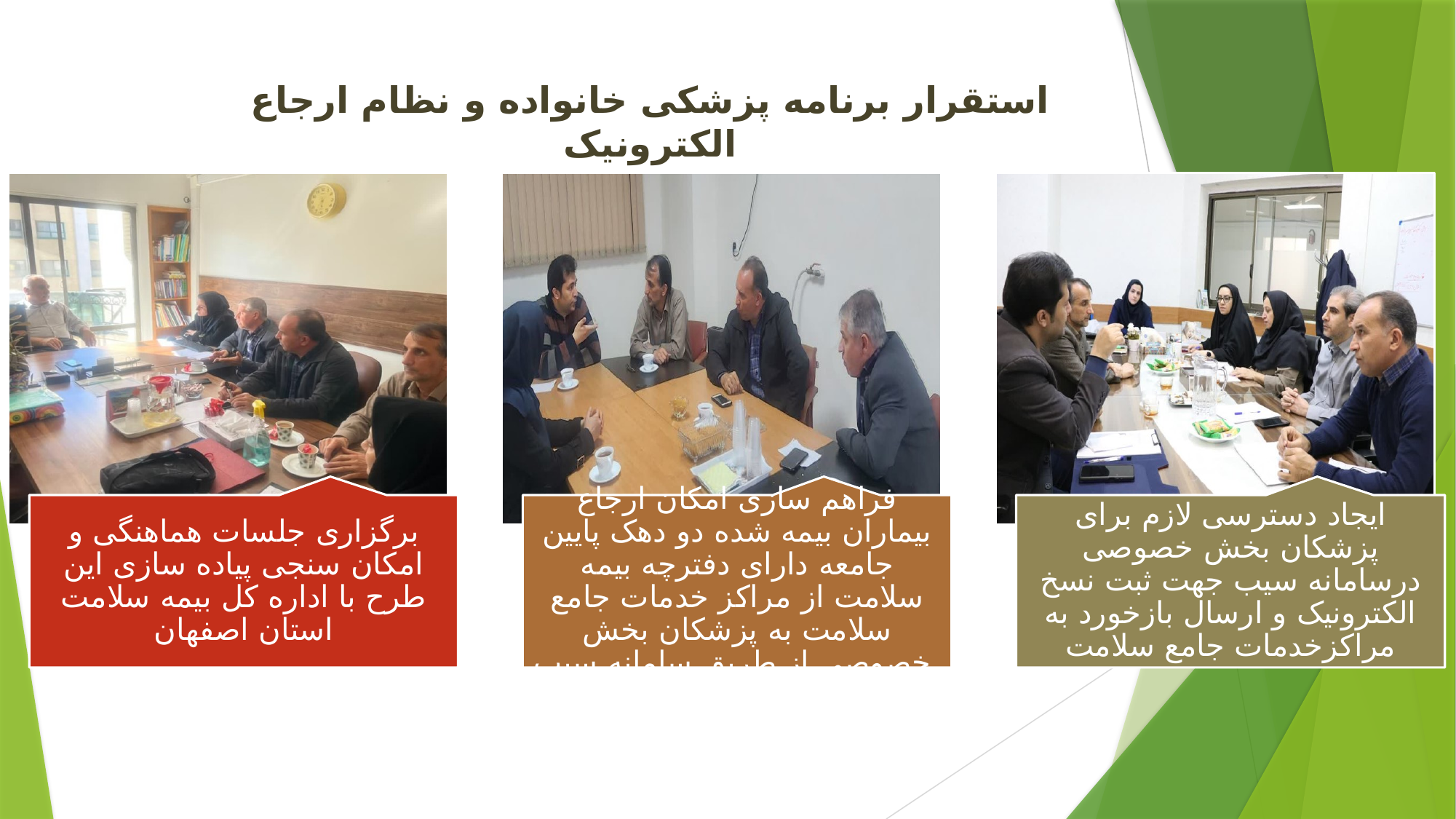

برگزاری جلسات هماهنگی و امکان سنجی پیاده سازی این طرح با اداره کل بیمه سلامت استان اصفهان
فراهم سازی امکان ارجاع بیماران بیمه شده دو دهک پایین جامعه دارای دفترچه بیمه سلامت از مراکز خدمات جامع سلامت به پزشکان بخش خصوصی از طریق سامانه سیب
ایجاد دسترسی لازم برای پزشکان بخش خصوصی درسامانه سیب جهت ثبت نسخ الکترونیک و ارسال بازخورد به مراکزخدمات جامع سلامت
استقرار برنامه پزشکی خانواده و نظام ارجاع الکترونیک